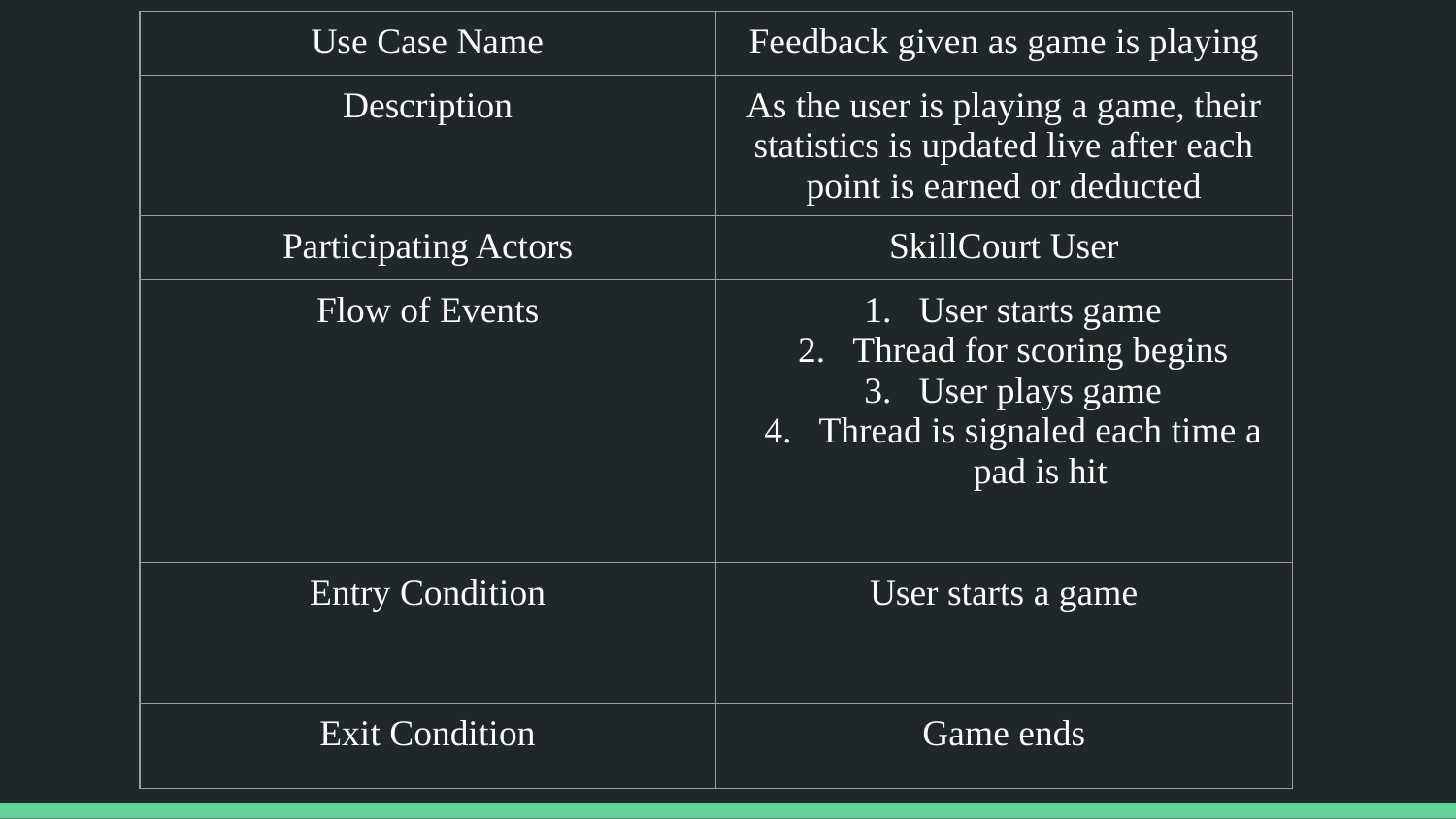

| Use Case Name | Feedback given as game is playing |
| --- | --- |
| Description | As the user is playing a game, their statistics is updated live after each point is earned or deducted |
| Participating Actors | SkillCourt User |
| Flow of Events | User starts game Thread for scoring begins User plays game Thread is signaled each time a pad is hit |
| Entry Condition | User starts a game |
| Exit Condition | Game ends |